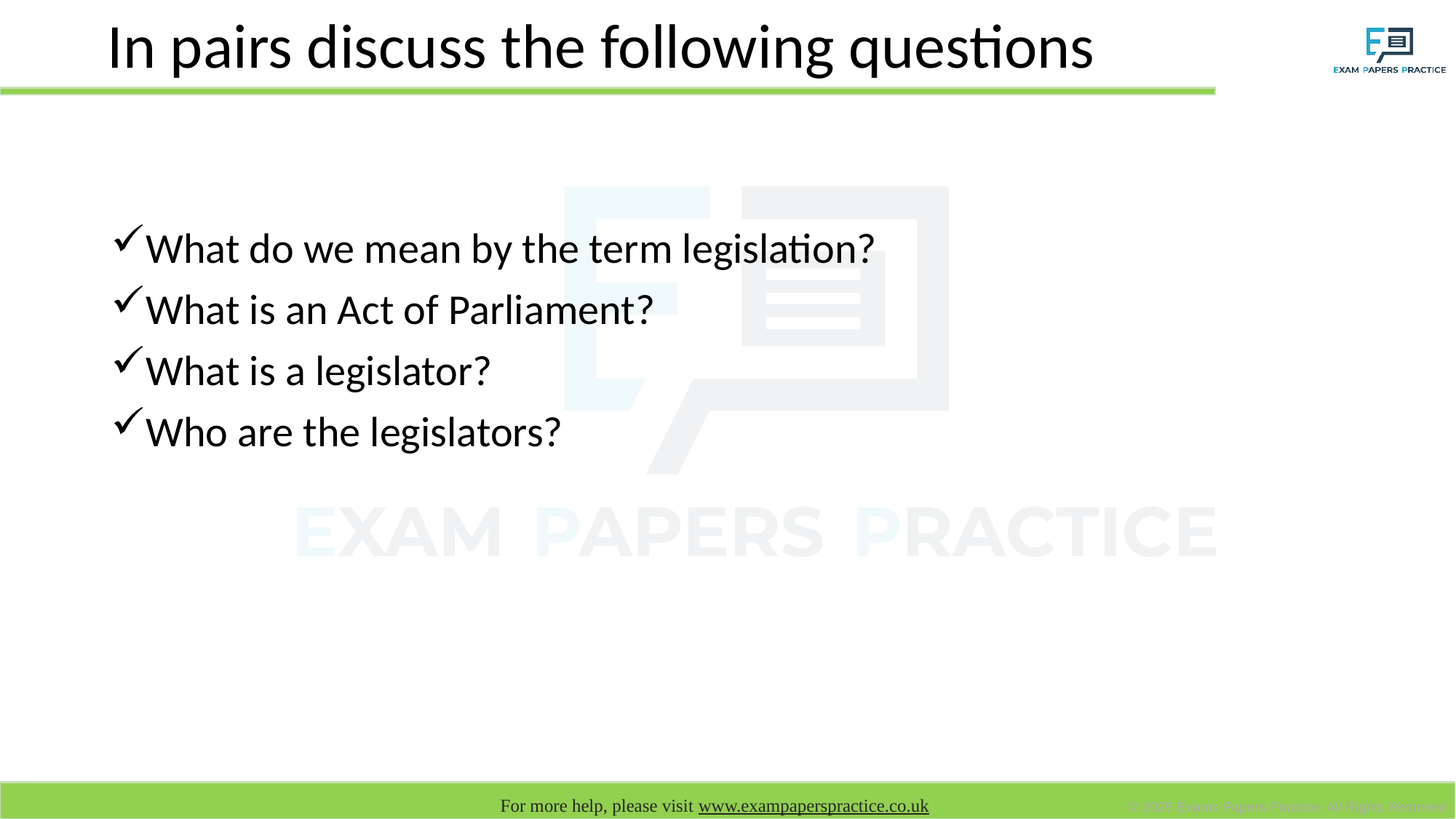

# In pairs discuss the following questions
What do we mean by the term legislation?
What is an Act of Parliament?
What is a legislator?
Who are the legislators?